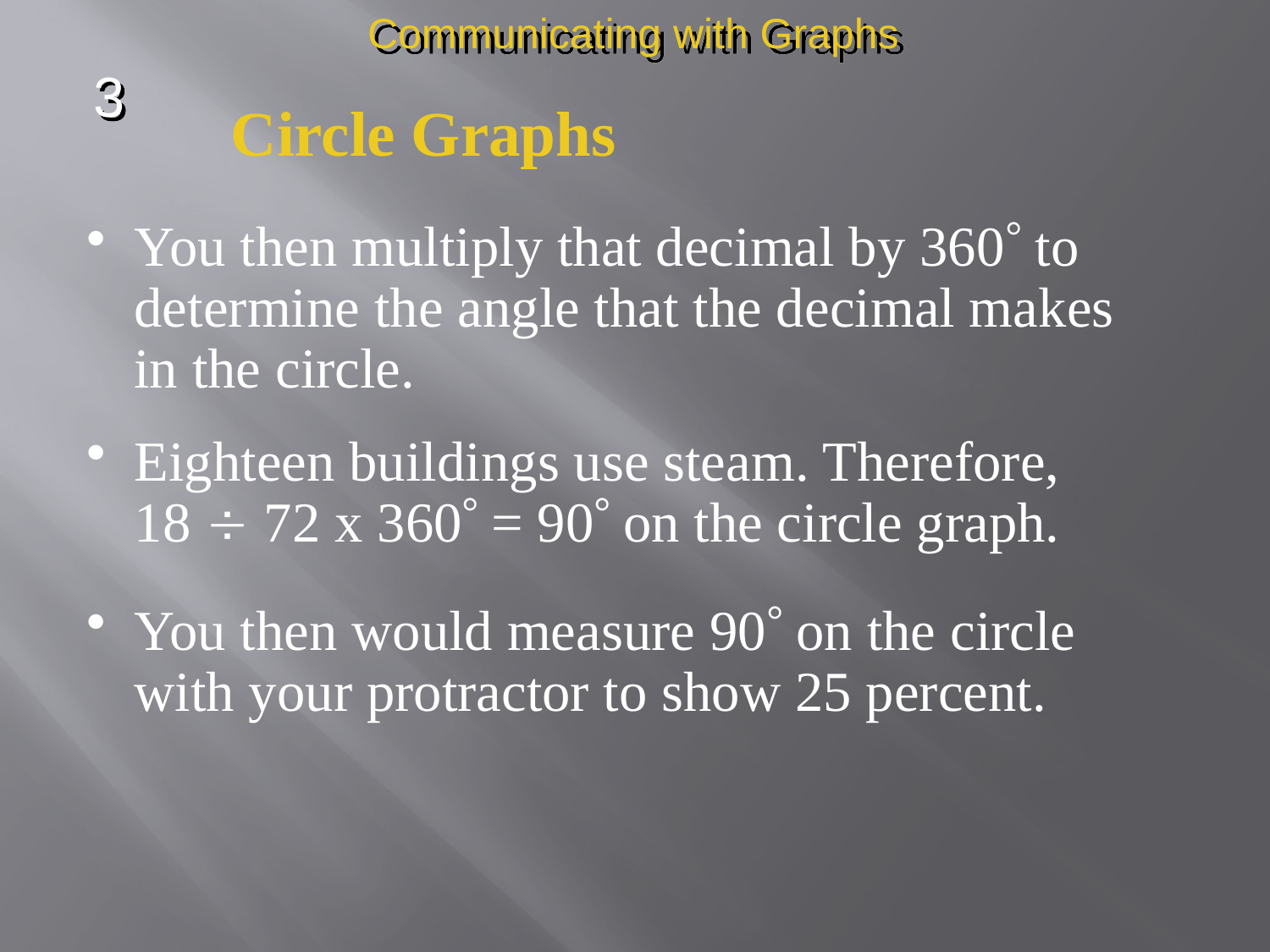

Communicating with Graphs
3
Circle Graphs
You then multiply that decimal by 360° to determine the angle that the decimal makes in the circle.
Eighteen buildings use steam. Therefore, 18 ÷ 72 x 360° = 90° on the circle graph.
You then would measure 90° on the circle with your protractor to show 25 percent.